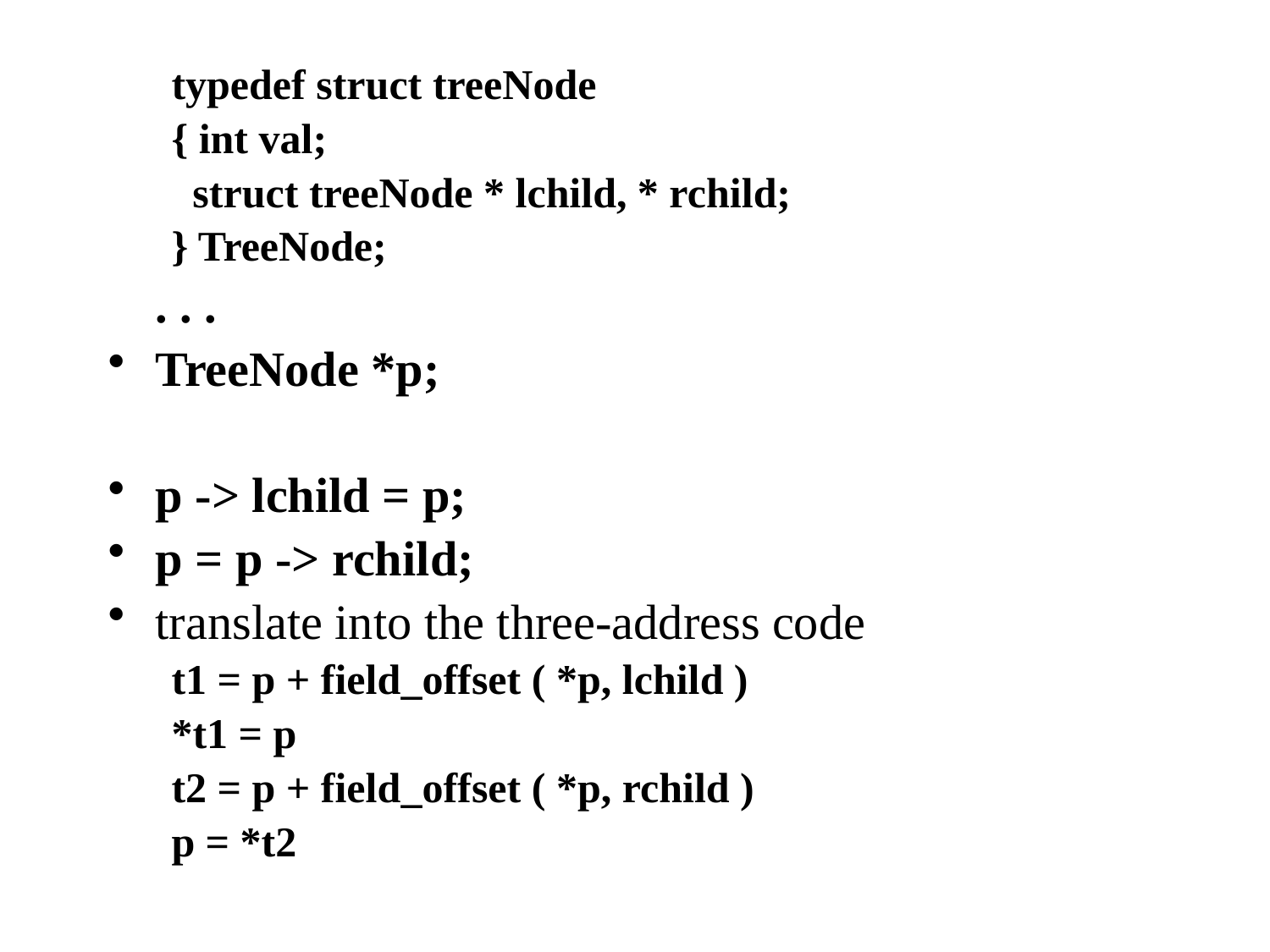

typedef struct treeNode
{ int val;
  struct treeNode * lchild, * rchild;
} TreeNode;
	. . .
TreeNode *p;

p -> lchild = p;
p = p -> rchild;
translate into the three-address code
t1 = p + field_offset ( *p, lchild )
*t1 = p
t2 = p + field_offset ( *p, rchild )
p = *t2